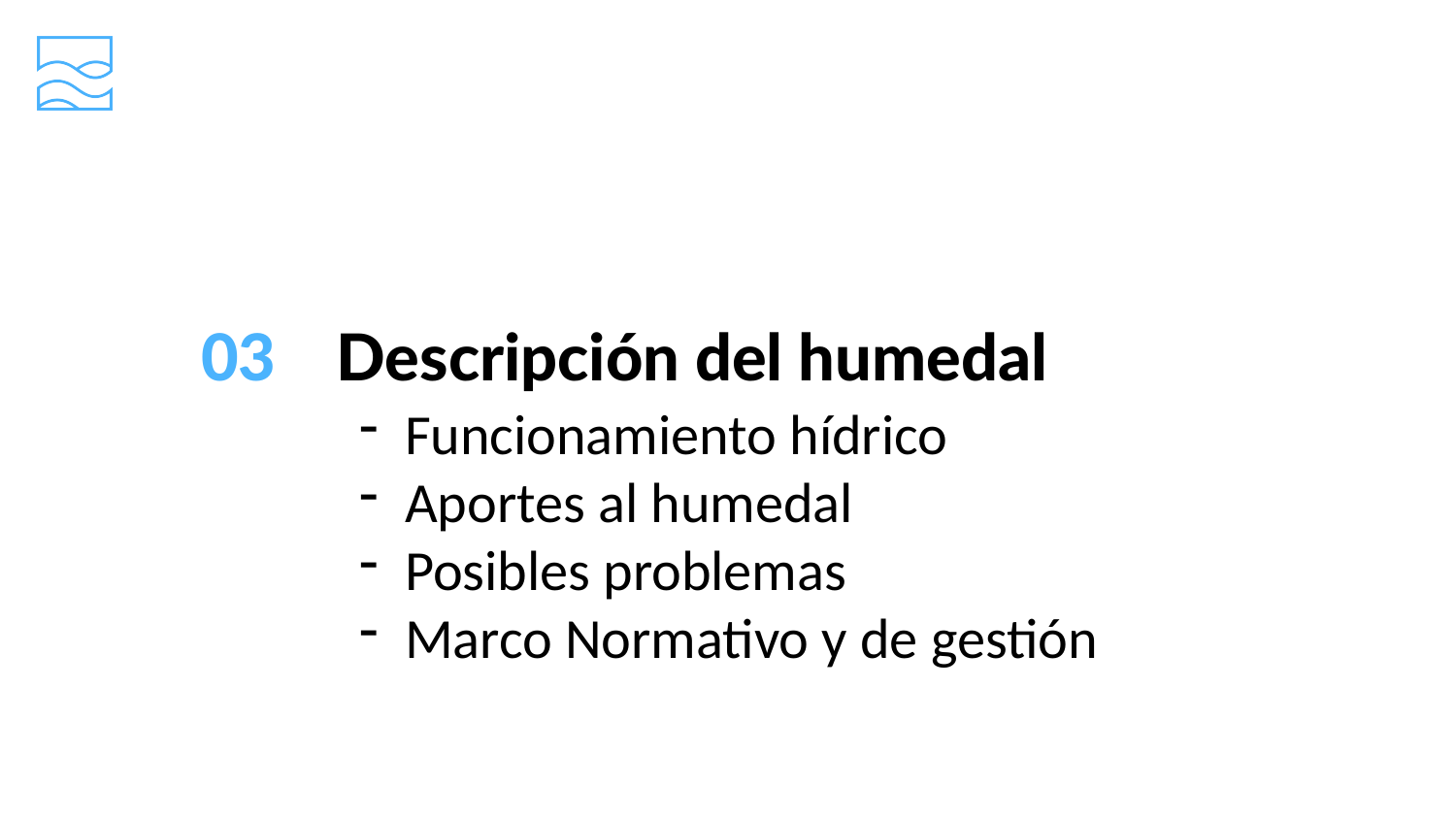

Descripción del humedal
03
Funcionamiento hídrico
Aportes al humedal
Posibles problemas
Marco Normativo y de gestión